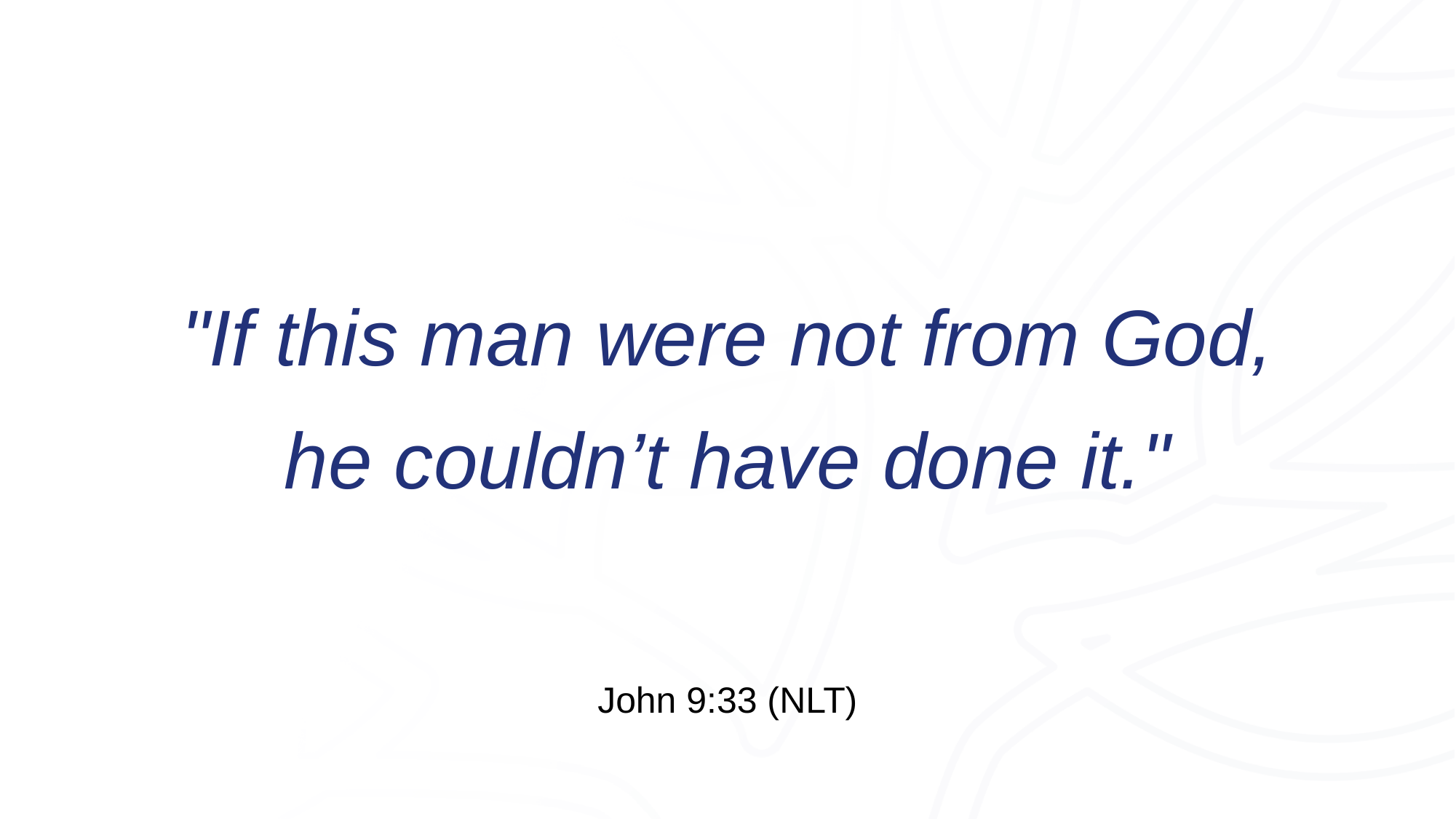

# "If this man were not from God, he couldn’t have done it."
John 9:33 (NLT)